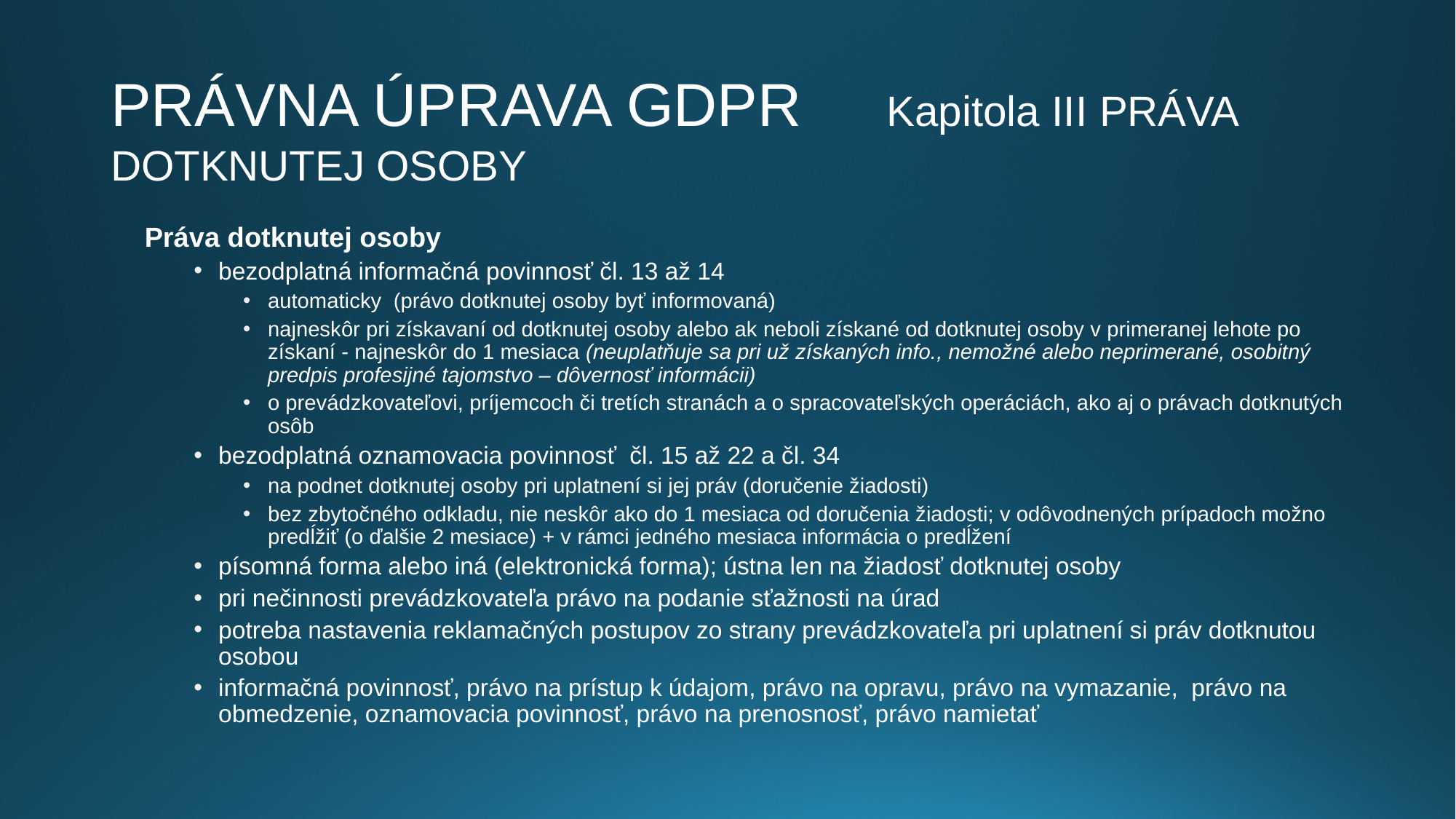

# Právna úprava GDPR	 Kapitola III práva dotknutej osoby
Práva dotknutej osoby
bezodplatná informačná povinnosť čl. 13 až 14
automaticky  (právo dotknutej osoby byť informovaná)
najneskôr pri získavaní od dotknutej osoby alebo ak neboli získané od dotknutej osoby v primeranej lehote po získaní - najneskôr do 1 mesiaca (neuplatňuje sa pri už získaných info., nemožné alebo neprimerané, osobitný predpis profesijné tajomstvo – dôvernosť informácii)
o prevádzkovateľovi, príjemcoch či tretích stranách a o spracovateľských operáciách, ako aj o právach dotknutých osôb
bezodplatná oznamovacia povinnosť  čl. 15 až 22 a čl. 34
na podnet dotknutej osoby pri uplatnení si jej práv (doručenie žiadosti)
bez zbytočného odkladu, nie neskôr ako do 1 mesiaca od doručenia žiadosti; v odôvodnených prípadoch možno predĺžiť (o ďalšie 2 mesiace) + v rámci jedného mesiaca informácia o predĺžení
písomná forma alebo iná (elektronická forma); ústna len na žiadosť dotknutej osoby
pri nečinnosti prevádzkovateľa právo na podanie sťažnosti na úrad
potreba nastavenia reklamačných postupov zo strany prevádzkovateľa pri uplatnení si práv dotknutou osobou
informačná povinnosť, právo na prístup k údajom, právo na opravu, právo na vymazanie,  právo na obmedzenie, oznamovacia povinnosť, právo na prenosnosť, právo namietať